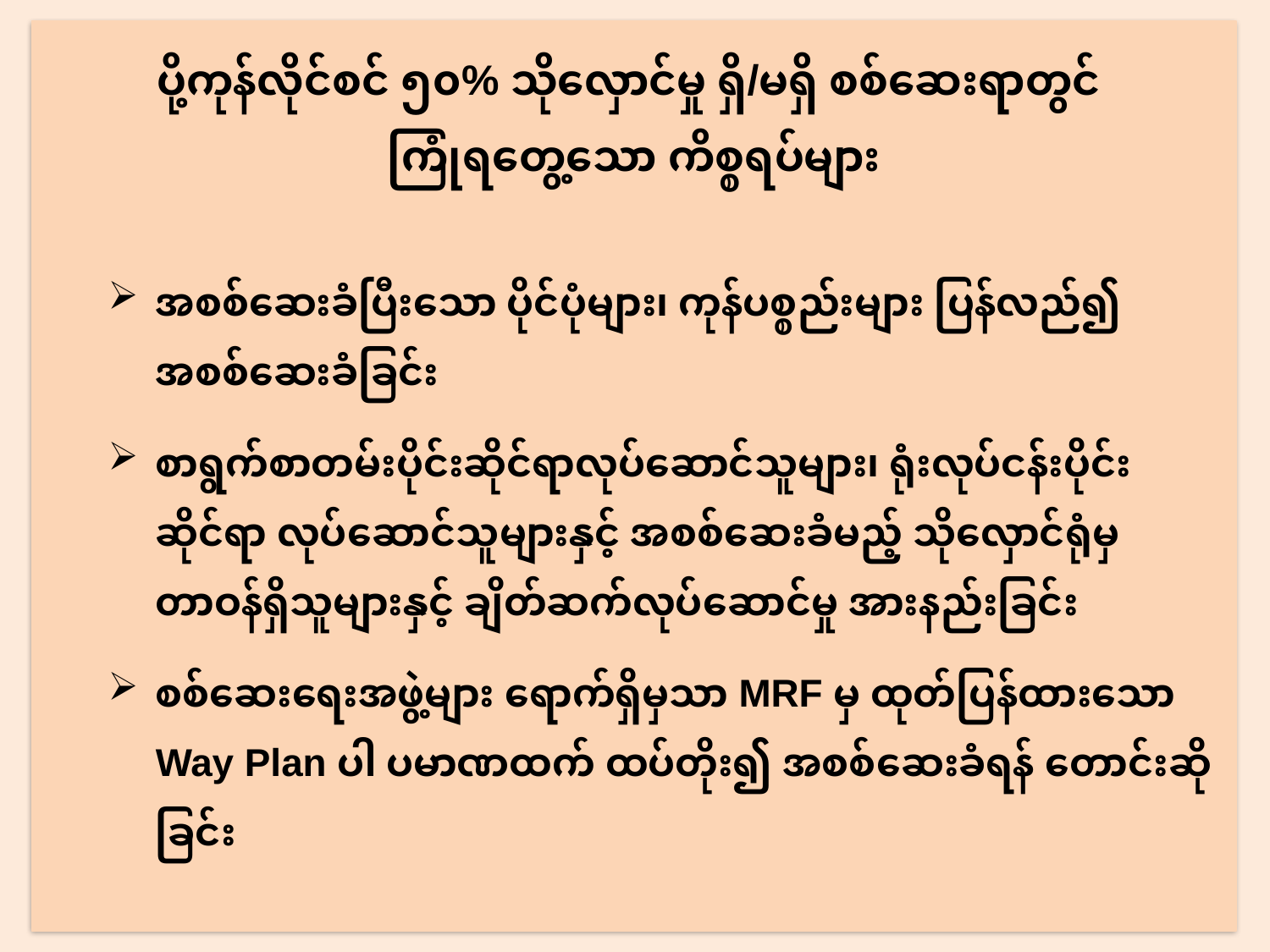

ပို့ကုန်လိုင်စင် ၅၀% သိုလှောင်မှု ရှိ/မရှိ စစ်ဆေးရာတွင်
ကြုံရတွေ့သော ကိစ္စရပ်များ

အစစ်ဆေးခံပြီးသော ပိုင်ပုံများ၊ ကုန်ပစ္စည်းများ ပြန်လည်၍ အစစ်ဆေးခံခြင်း
စာရွက်စာတမ်းပိုင်းဆိုင်ရာလုပ်ဆောင်သူများ၊ ရုံးလုပ်ငန်းပိုင်းဆိုင်ရာ လုပ်ဆောင်သူများနှင့် အစစ်ဆေးခံမည့် သိုလှောင်ရုံမှ တာဝန်ရှိသူများနှင့် ချိတ်ဆက်လုပ်ဆောင်မှု အားနည်းခြင်း
စစ်ဆေးရေးအဖွဲ့များ ရောက်ရှိမှသာ MRF မှ ထုတ်ပြန်ထားသော Way Plan ပါ ပမာဏထက် ထပ်တိုး၍ အစစ်ဆေးခံရန် တောင်းဆိုခြင်း